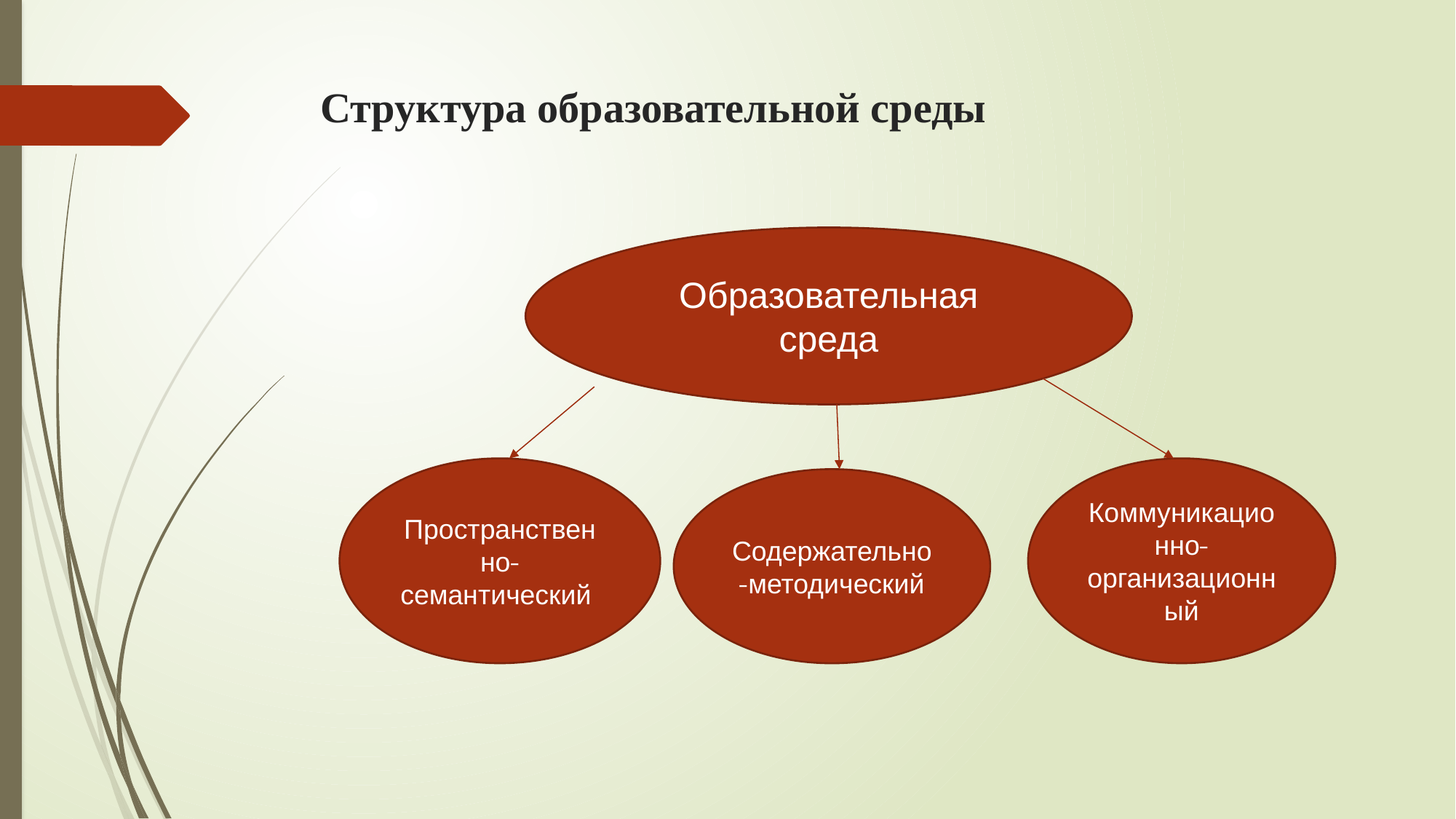

# Структура образовательной среды

Образовательная среда
Пространственно-семантический
Коммуникационно-организационный
Содержательно-методический